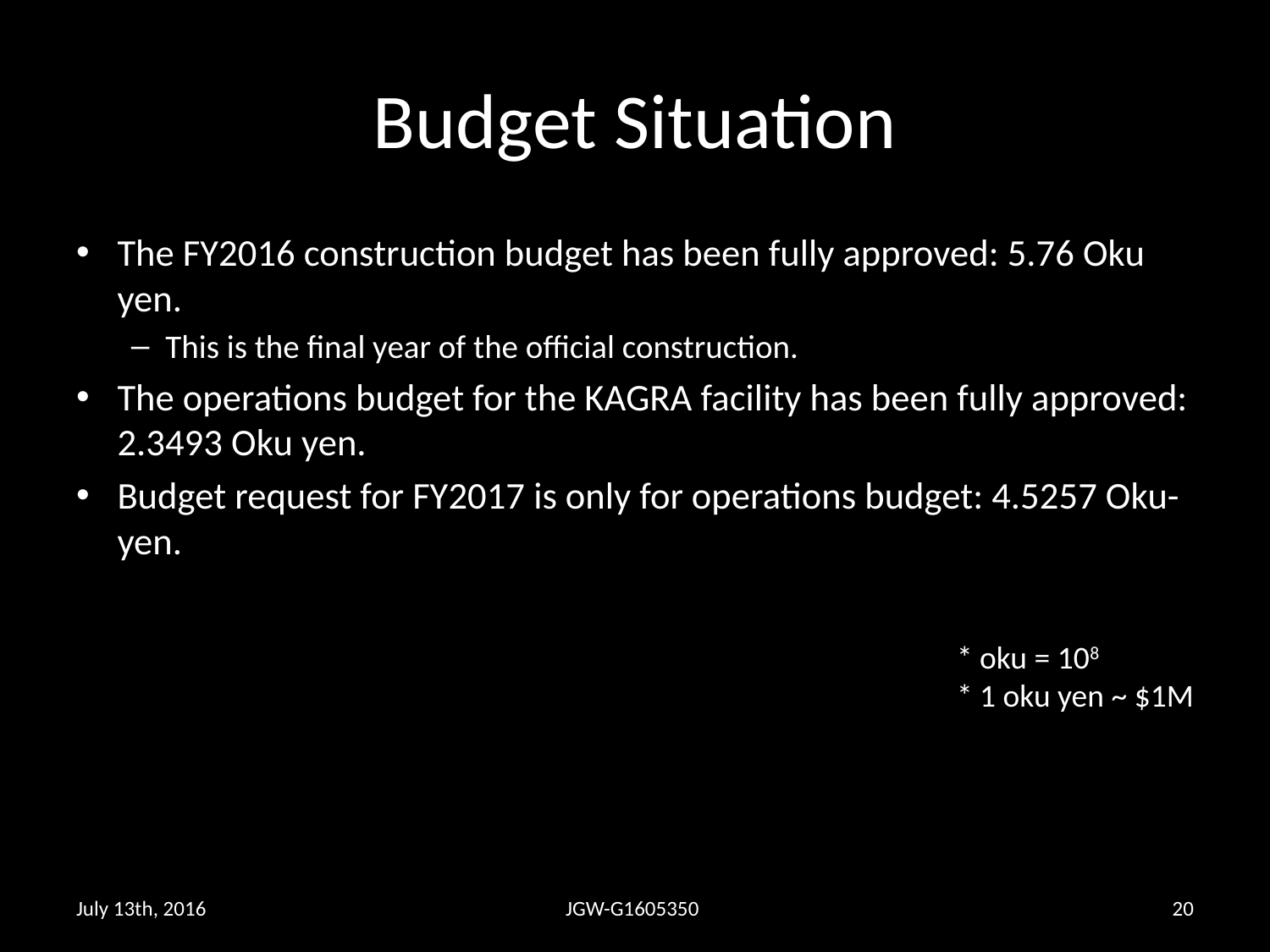

# Budget Situation
The FY2016 construction budget has been fully approved: 5.76 Oku yen.
This is the final year of the official construction.
The operations budget for the KAGRA facility has been fully approved: 2.3493 Oku yen.
Budget request for FY2017 is only for operations budget: 4.5257 Oku-yen.
* oku = 108
* 1 oku yen ~ $1M
July 13th, 2016
JGW-G1605350
20